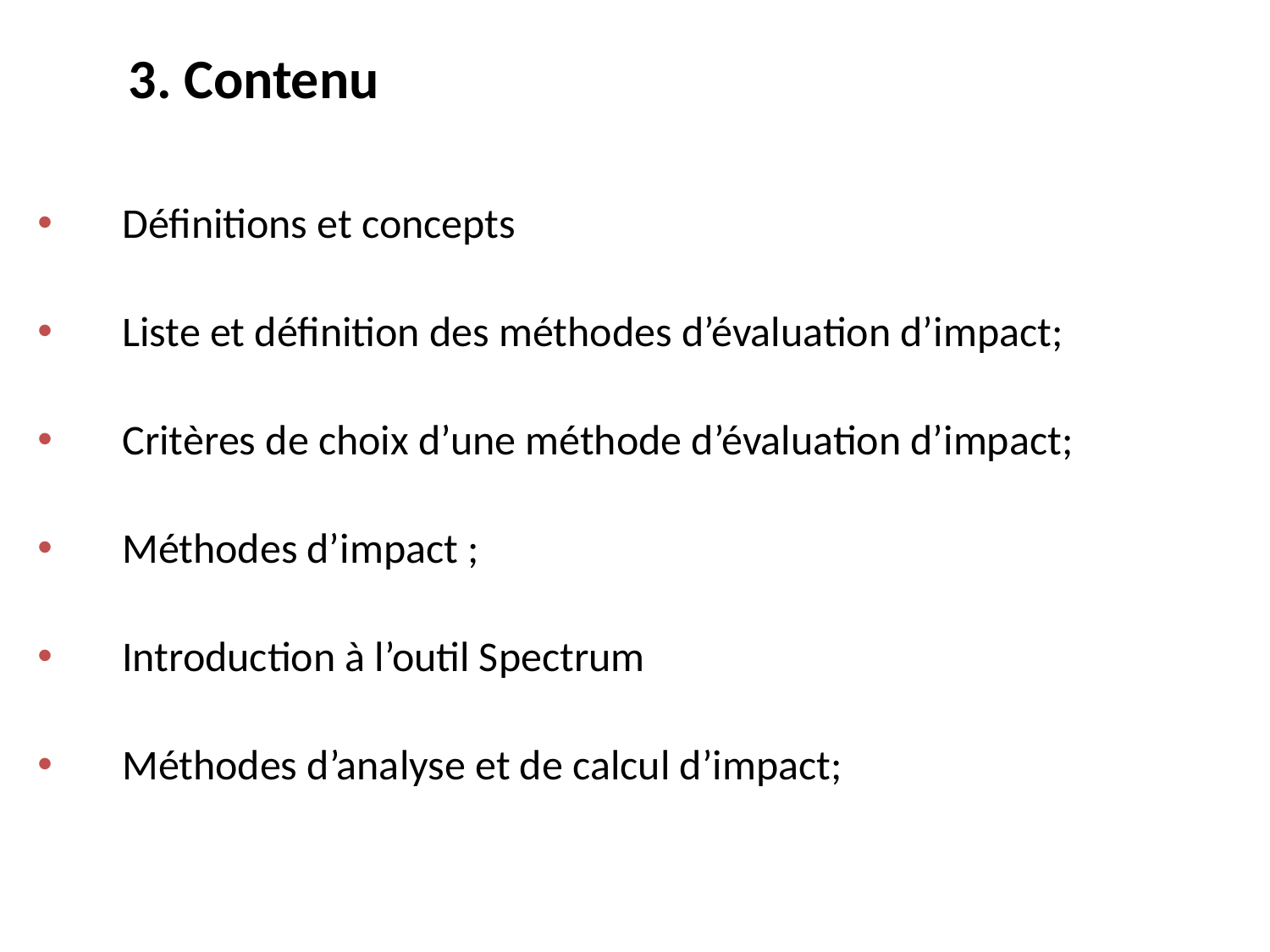

# 3. Contenu

Définitions et concepts

Liste et définition des méthodes d’évaluation d’impact;

Critères de choix d’une méthode d’évaluation d’impact;

Méthodes d’impact ;

Introduction à l’outil Spectrum

Méthodes d’analyse et de calcul d’impact;